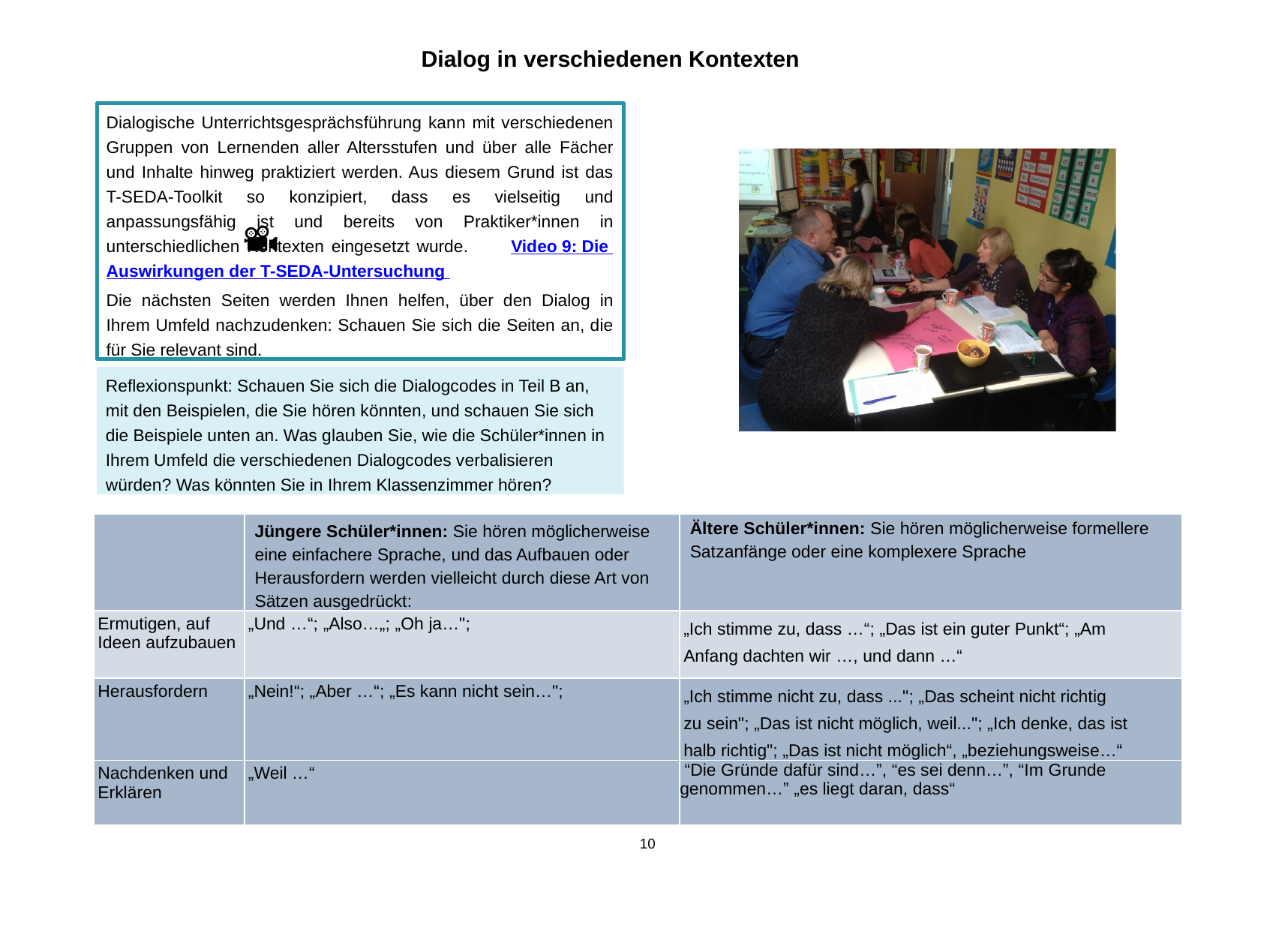

Dialog in verschiedenen Kontexten
Dialogische Unterrichtsgesprächsführung kann mit verschiedenen Gruppen von Lernenden aller Altersstufen und über alle Fächer und Inhalte hinweg praktiziert werden. Aus diesem Grund ist das T-SEDA-Toolkit so konzipiert, dass es vielseitig und anpassungsfähig ist und bereits von Praktiker*innen in unterschiedlichen Kontexten eingesetzt wurde.      Video 9: Die Auswirkungen der T-SEDA-Untersuchung
Die nächsten Seiten werden Ihnen helfen, über den Dialog in Ihrem Umfeld nachzudenken: Schauen Sie sich die Seiten an, die für Sie relevant sind.

Reflexionspunkt: Schauen Sie sich die Dialogcodes in Teil B an, mit den Beispielen, die Sie hören könnten, und schauen Sie sich die Beispiele unten an. Was glauben Sie, wie die Schüler*innen in Ihrem Umfeld die verschiedenen Dialogcodes verbalisieren würden? Was könnten Sie in Ihrem Klassenzimmer hören?
|  | Jüngere Schüler\*innen: Sie hören möglicherweise eine einfachere Sprache, und das Aufbauen oder Herausfordern werden vielleicht durch diese Art von Sätzen ausgedrückt: | Ältere Schüler\*innen: Sie hören möglicherweise formellere Satzanfänge oder eine komplexere Sprache |
| --- | --- | --- |
| Ermutigen, auf Ideen aufzubauen | „Und …“; „Also…„; „Oh ja…"; | „Ich stimme zu, dass …“; „Das ist ein guter Punkt“; „Am Anfang dachten wir …, und dann …“ |
| Herausfordern | „Nein!“; „Aber …“; „Es kann nicht sein…"; | „Ich stimme nicht zu, dass ..."; „Das scheint nicht richtig zu sein"; „Das ist nicht möglich, weil..."; „Ich denke, das ist halb richtig"; „Das ist nicht möglich“, „beziehungsweise…“ |
| Nachdenken und Erklären | „Weil …“ | “Die Gründe dafür sind…”, “es sei denn…”, “Im Grunde genommen…” „es liegt daran, dass“ |
10